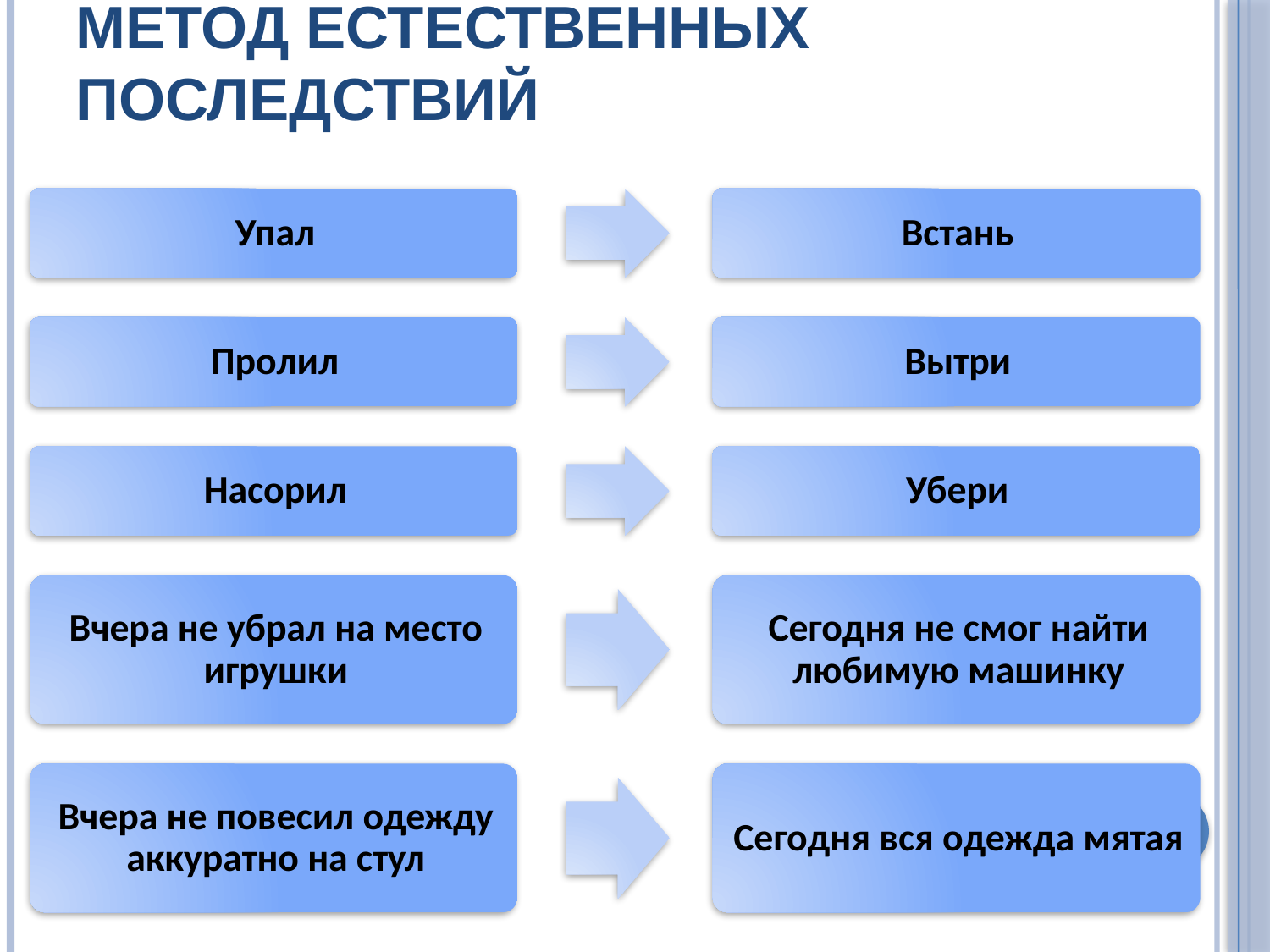

# Метод естественных последствий
Упал

Встань
Пролил

Вытри
Насорил

Убери
Вчера не убрал на место игрушки

Сегодня не смог найти любимую машинку
Вчера не повесил одежду аккуратно на стул

Сегодня вся одежда мятая